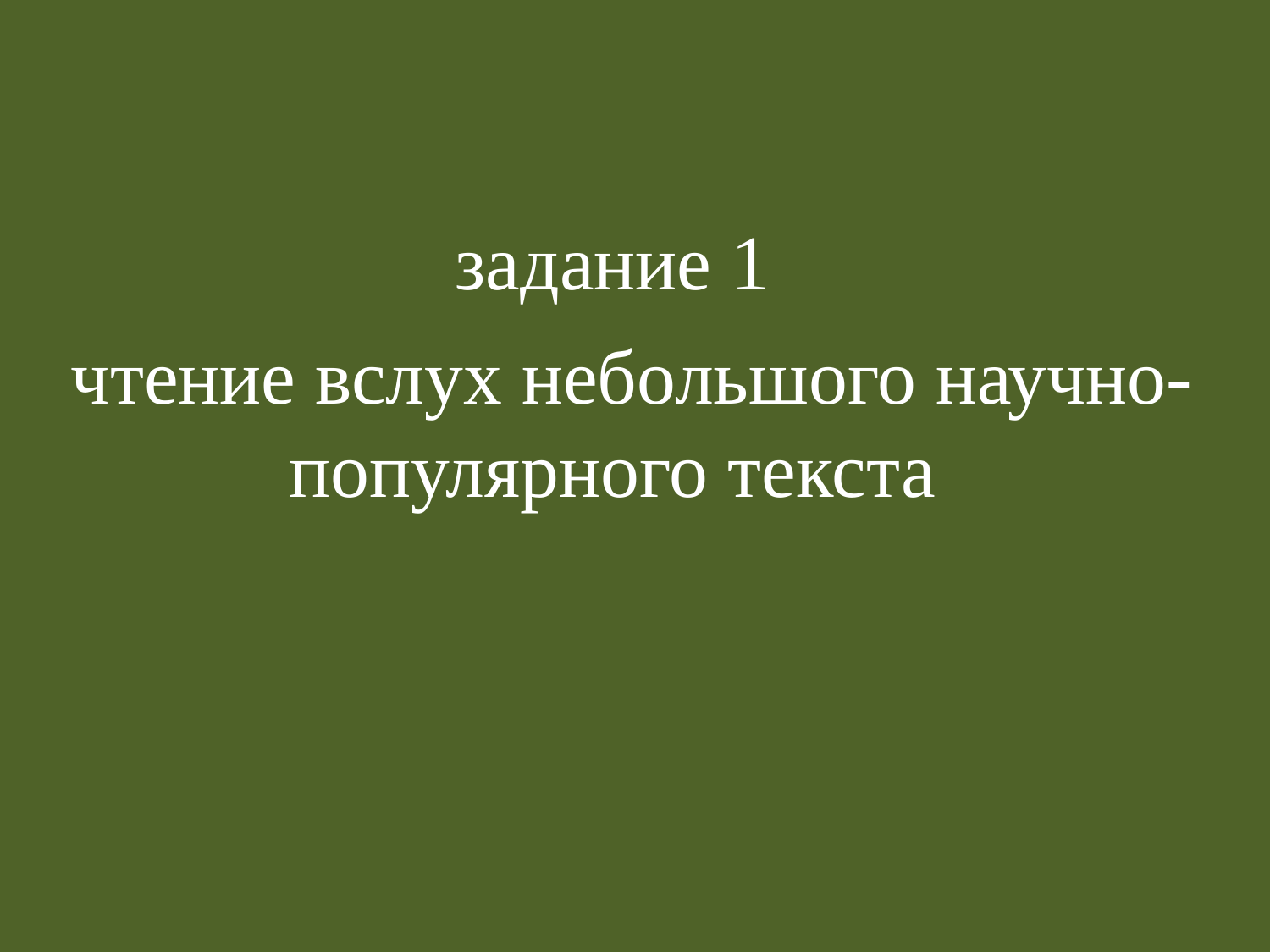

задание 1
 чтение вслух небольшого научно-популярного текста